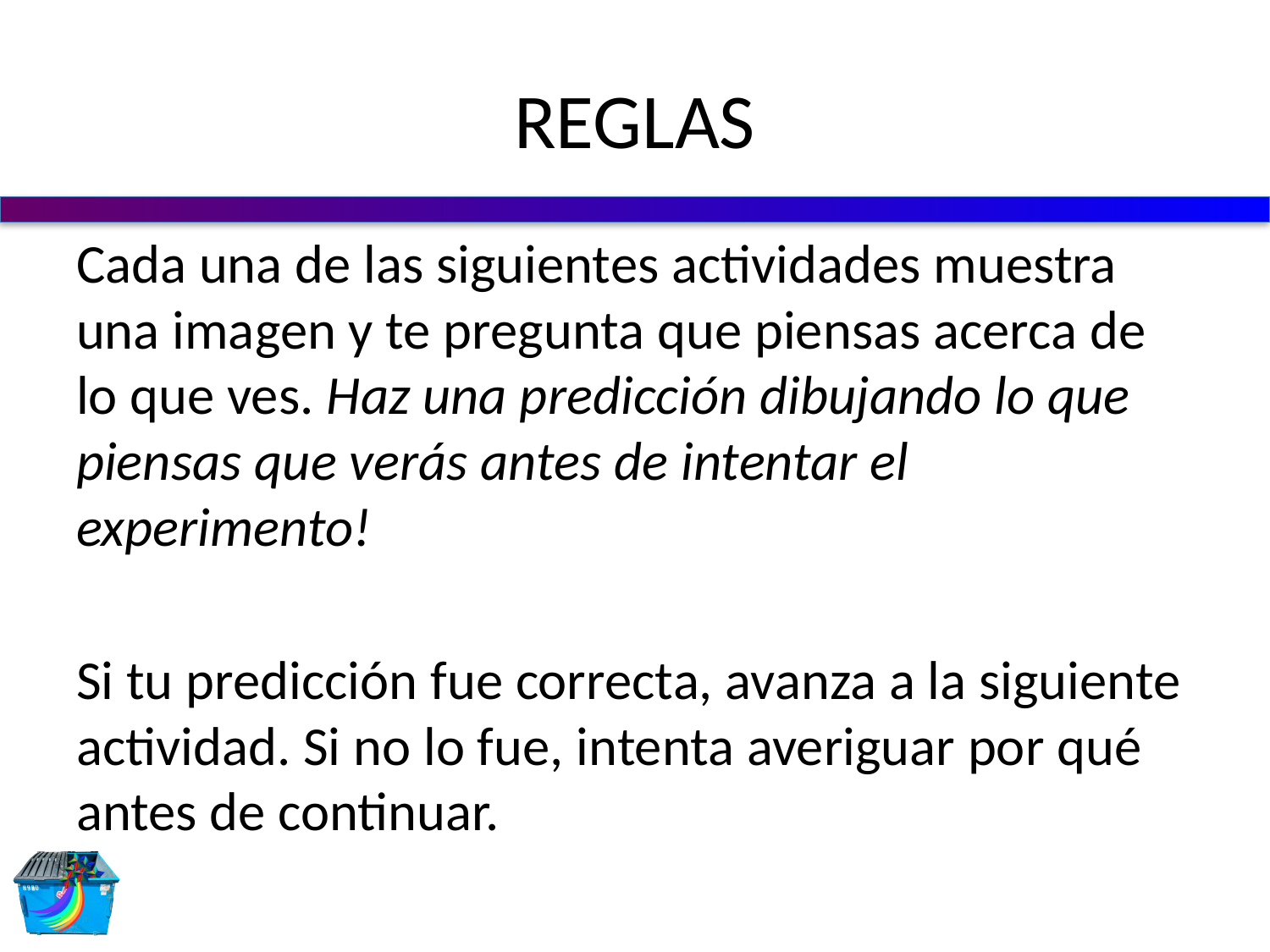

# REGLAS
Cada una de las siguientes actividades muestra una imagen y te pregunta que piensas acerca de lo que ves. Haz una predicción dibujando lo que piensas que verás antes de intentar el experimento!

Si tu predicción fue correcta, avanza a la siguiente actividad. Si no lo fue, intenta averiguar por qué antes de continuar.